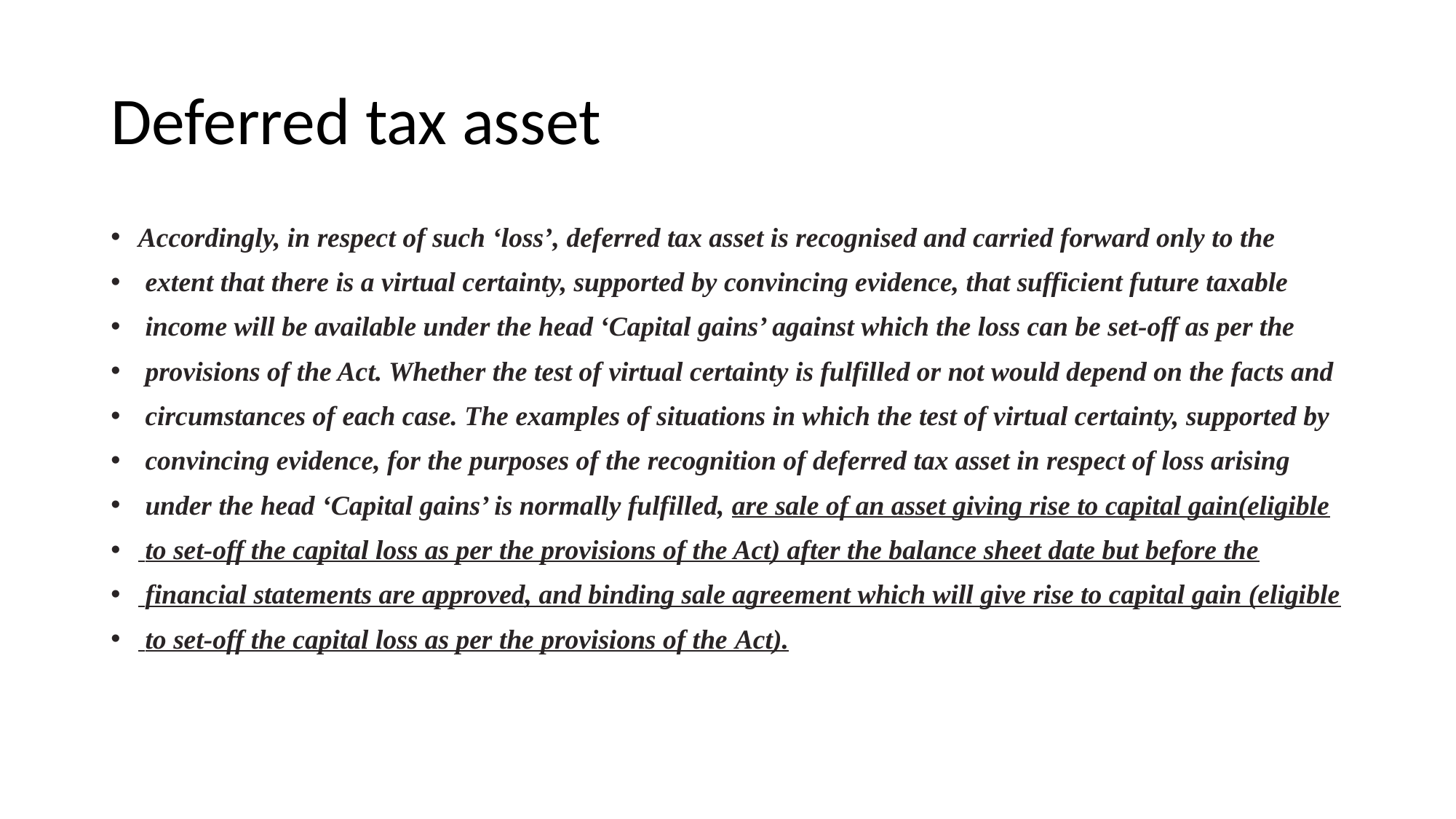

# Deferred tax asset
Accordingly, in respect of such ‘loss’, deferred tax asset is recognised and carried forward only to the
 extent that there is a virtual certainty, supported by convincing evidence, that sufficient future taxable
 income will be available under the head ‘Capital gains’ against which the loss can be set-off as per the
 provisions of the Act. Whether the test of virtual certainty is fulfilled or not would depend on the facts and
 circumstances of each case. The examples of situations in which the test of virtual certainty, supported by
 convincing evidence, for the purposes of the recognition of deferred tax asset in respect of loss arising
 under the head ‘Capital gains’ is normally fulfilled, are sale of an asset giving rise to capital gain(eligible
 to set-off the capital loss as per the provisions of the Act) after the balance sheet date but before the
 financial statements are approved, and binding sale agreement which will give rise to capital gain (eligible
 to set-off the capital loss as per the provisions of the Act).